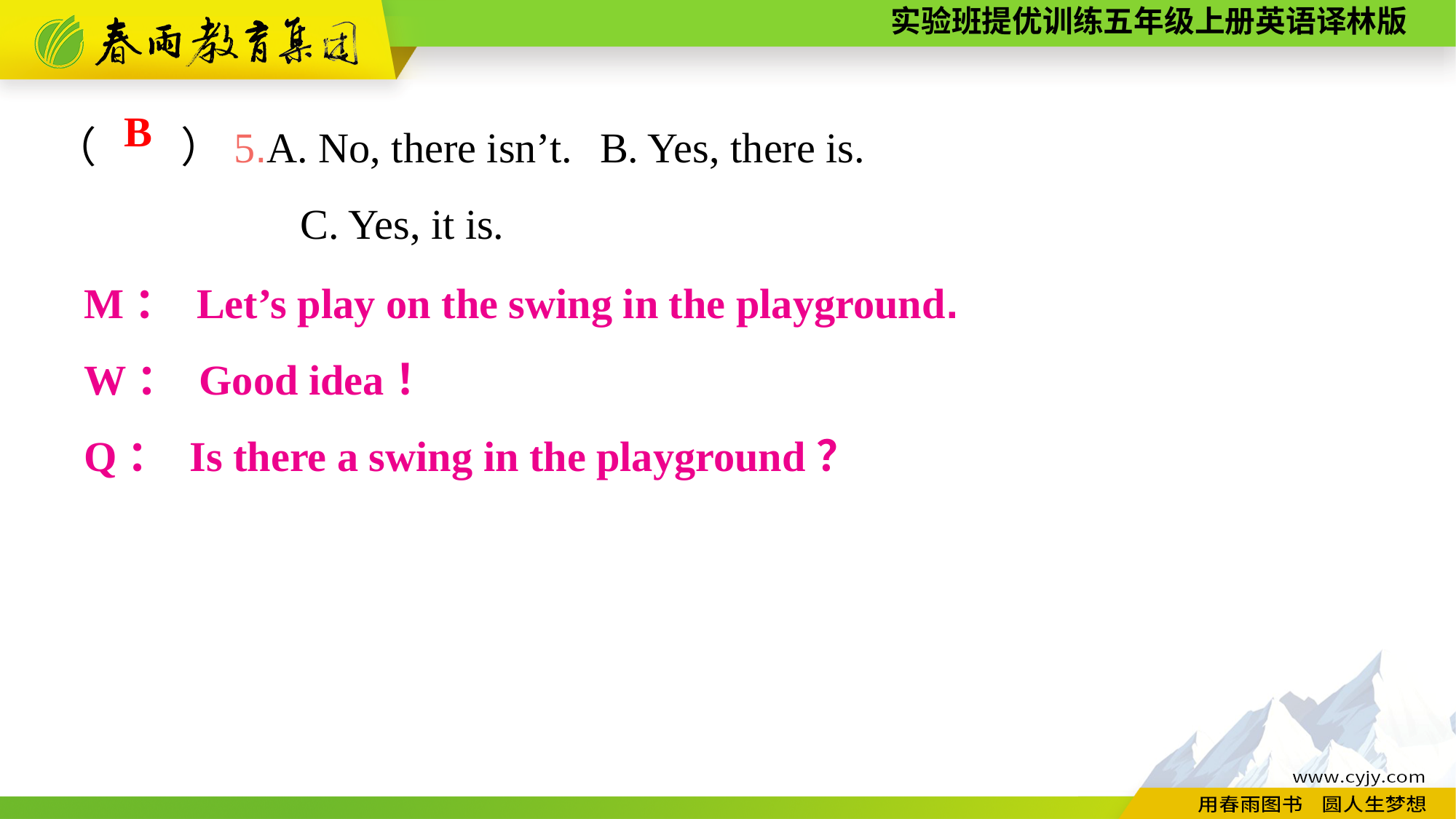

（　　）5.A. No, there isn’t.	B. Yes, there is.
	             C. Yes, it is.
B
M： Let’s play on the swing in the playground.
W： Good idea！
Q： Is there a swing in the playground？